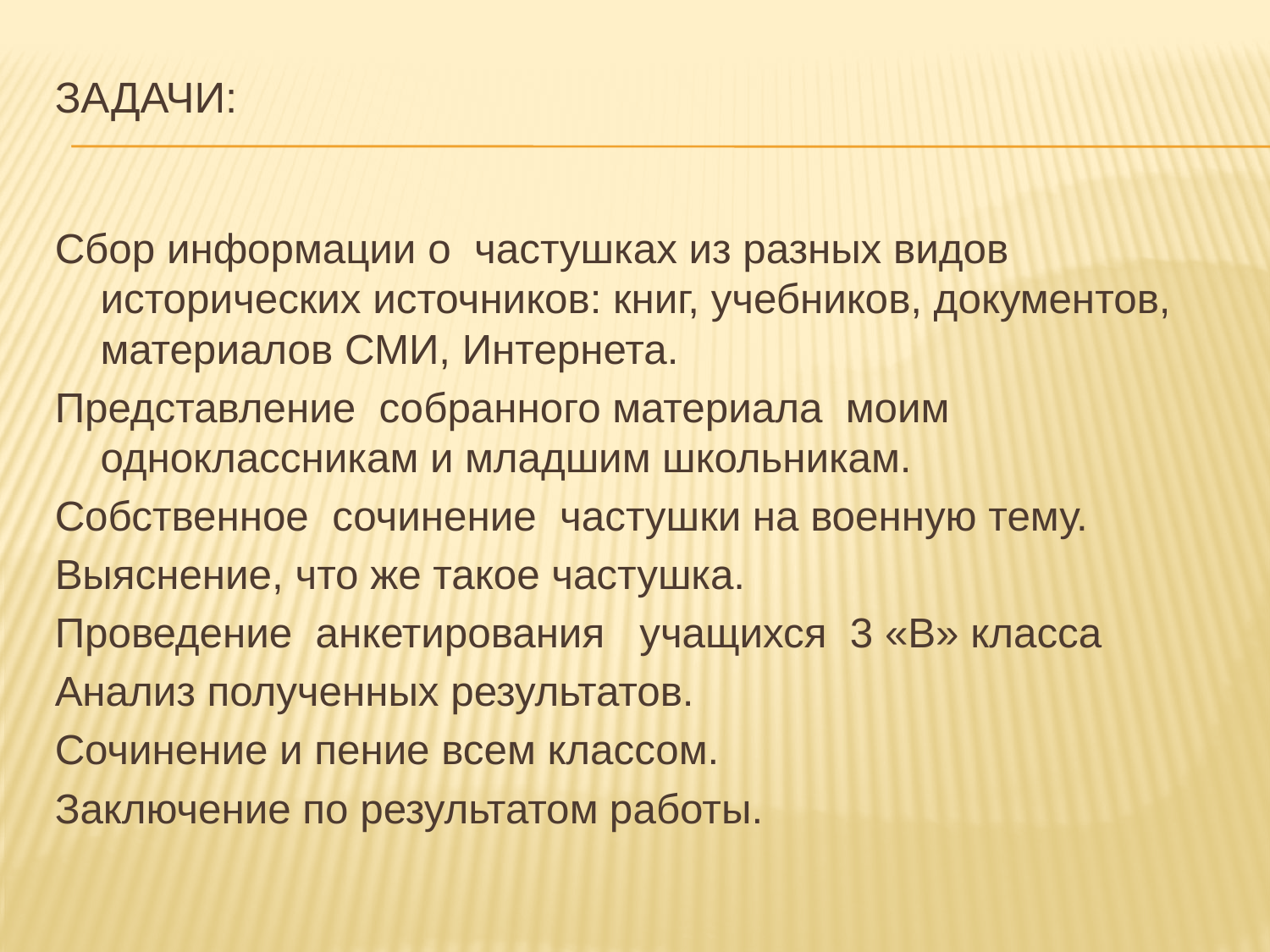

# Задачи:
Сбор информации о  частушках из разных видов исторических источников: книг, учебников, документов, материалов СМИ, Интернета.
Представление  собранного материала  моим одноклассникам и младшим школьникам.
Собственное  сочинение  частушки на военную тему.
Выяснение, что же такое частушка.
Проведение  анкетирования   учащихся  3 «В» класса
Анализ полученных результатов.
Сочинение и пение всем классом.
Заключение по результатом работы.